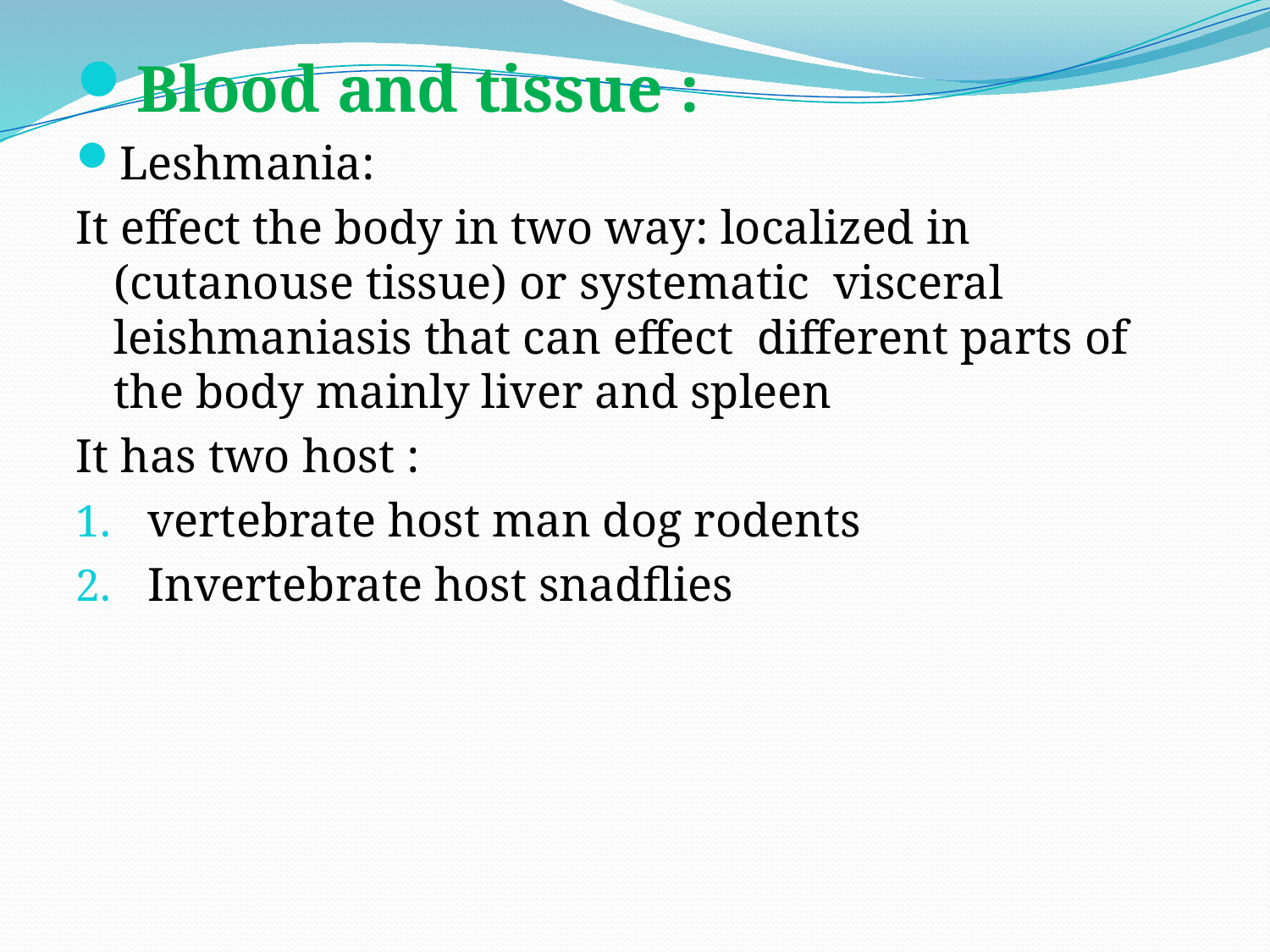

Blood and tissue :
Leshmania:
It effect the body in two way: localized in (cutanouse tissue) or systematic  visceral leishmaniasis that can effect  different parts of the body mainly liver and spleen
It has two host :
vertebrate host man dog rodents
Invertebrate host snadflies